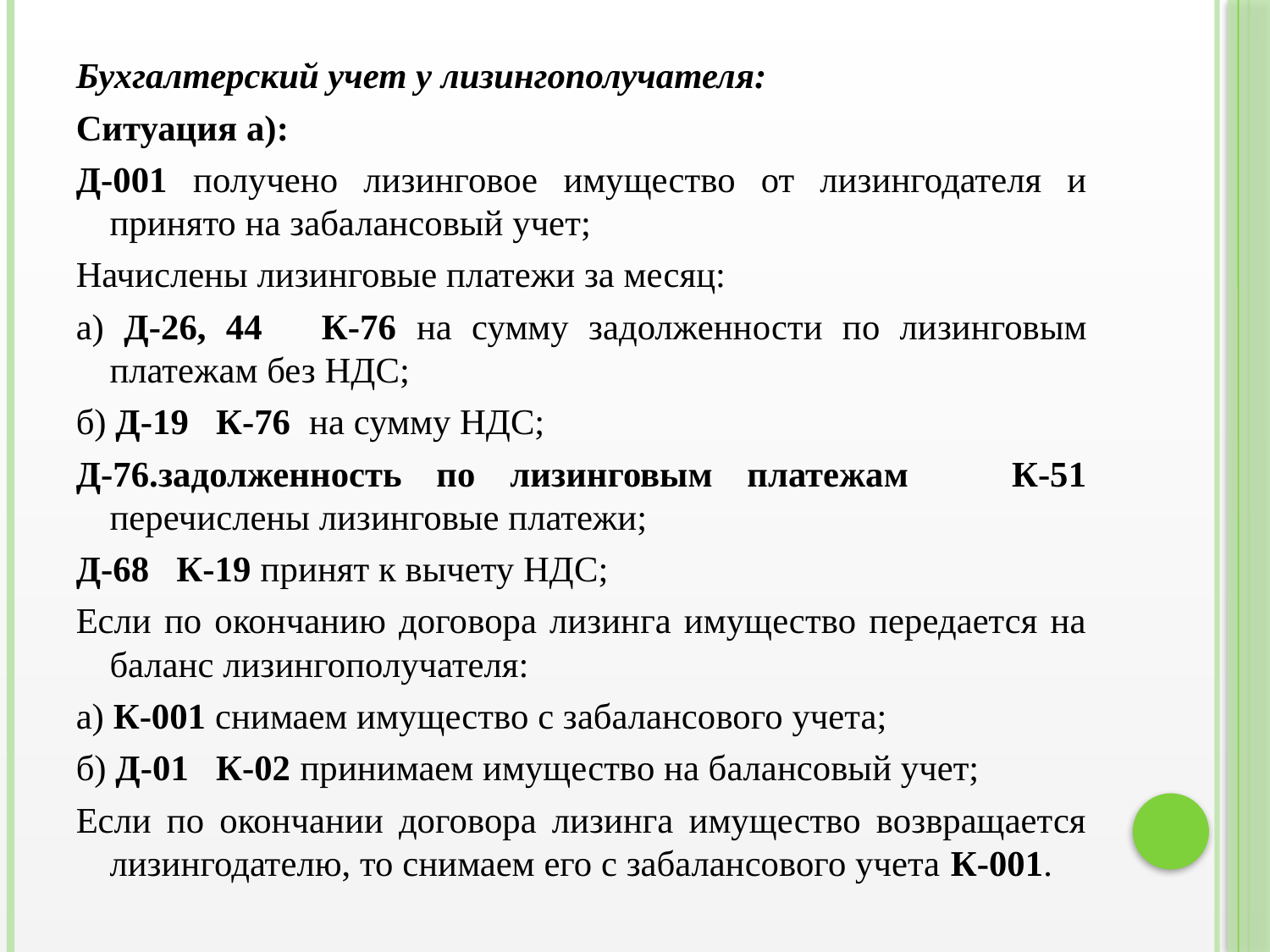

Бухгалтерский учет у лизингополучателя:
Ситуация а):
Д-001 получено лизинговое имущество от лизингодателя и принято на забалансовый учет;
Начислены лизинговые платежи за месяц:
а) Д-26, 44   К-76 на сумму задолженности по лизинговым платежам без НДС;
б) Д-19   К-76  на сумму НДС;
Д-76.задолженность по лизинговым платежам   К-51 перечислены лизинговые платежи;
Д-68   К-19 принят к вычету НДС;
Если по окончанию договора лизинга имущество передается на баланс лизингополучателя:
а) К-001 снимаем имущество с забалансового учета;
б) Д-01   К-02 принимаем имущество на балансовый учет;
Если по окончании договора лизинга имущество возвращается лизингодателю, то снимаем его с забалансового учета К-001.